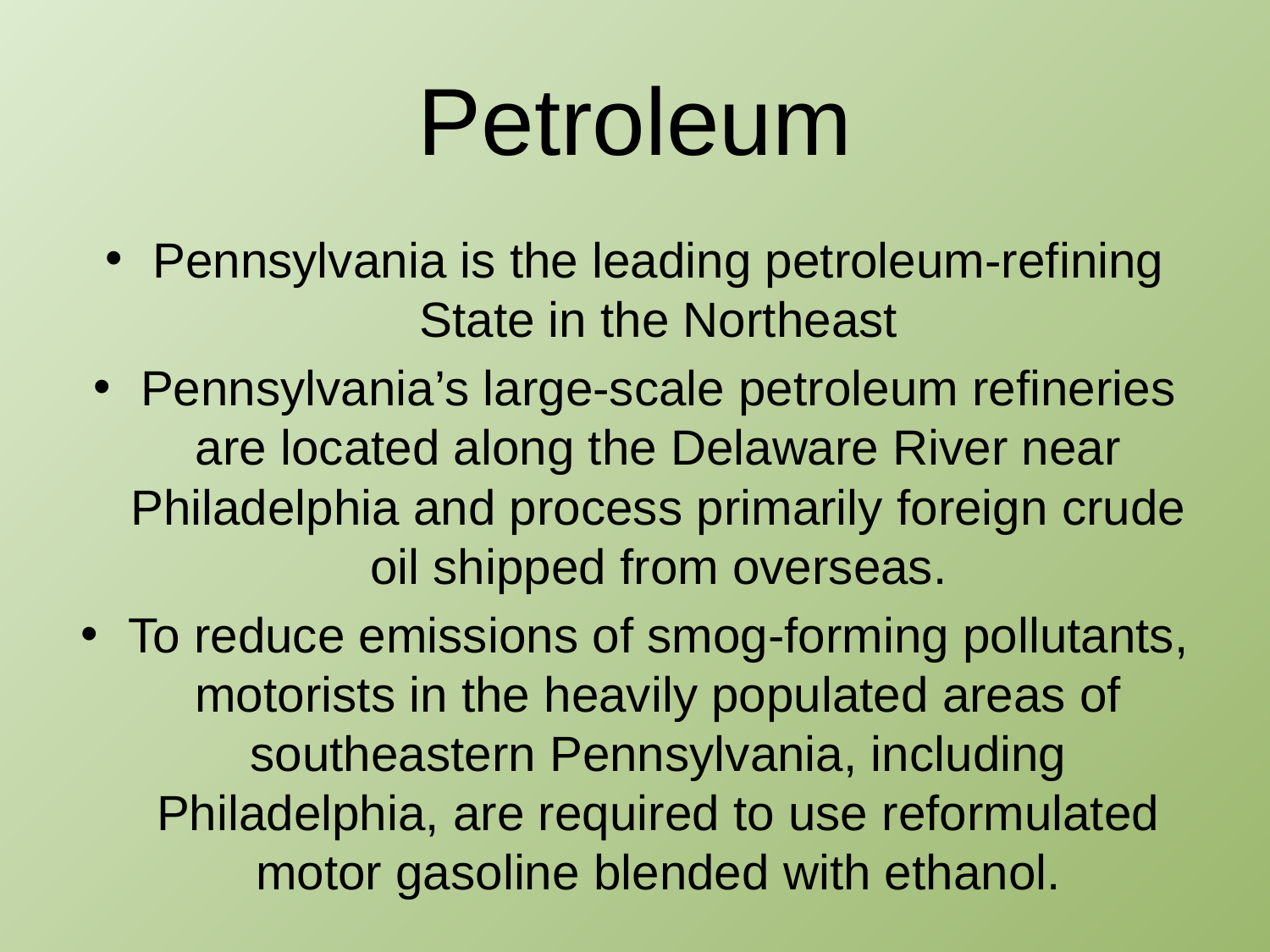

# Petroleum
Pennsylvania is the leading petroleum-refining State in the Northeast
Pennsylvania’s large-scale petroleum refineries are located along the Delaware River near Philadelphia and process primarily foreign crude oil shipped from overseas.
To reduce emissions of smog-forming pollutants, motorists in the heavily populated areas of southeastern Pennsylvania, including Philadelphia, are required to use reformulated motor gasoline blended with ethanol.